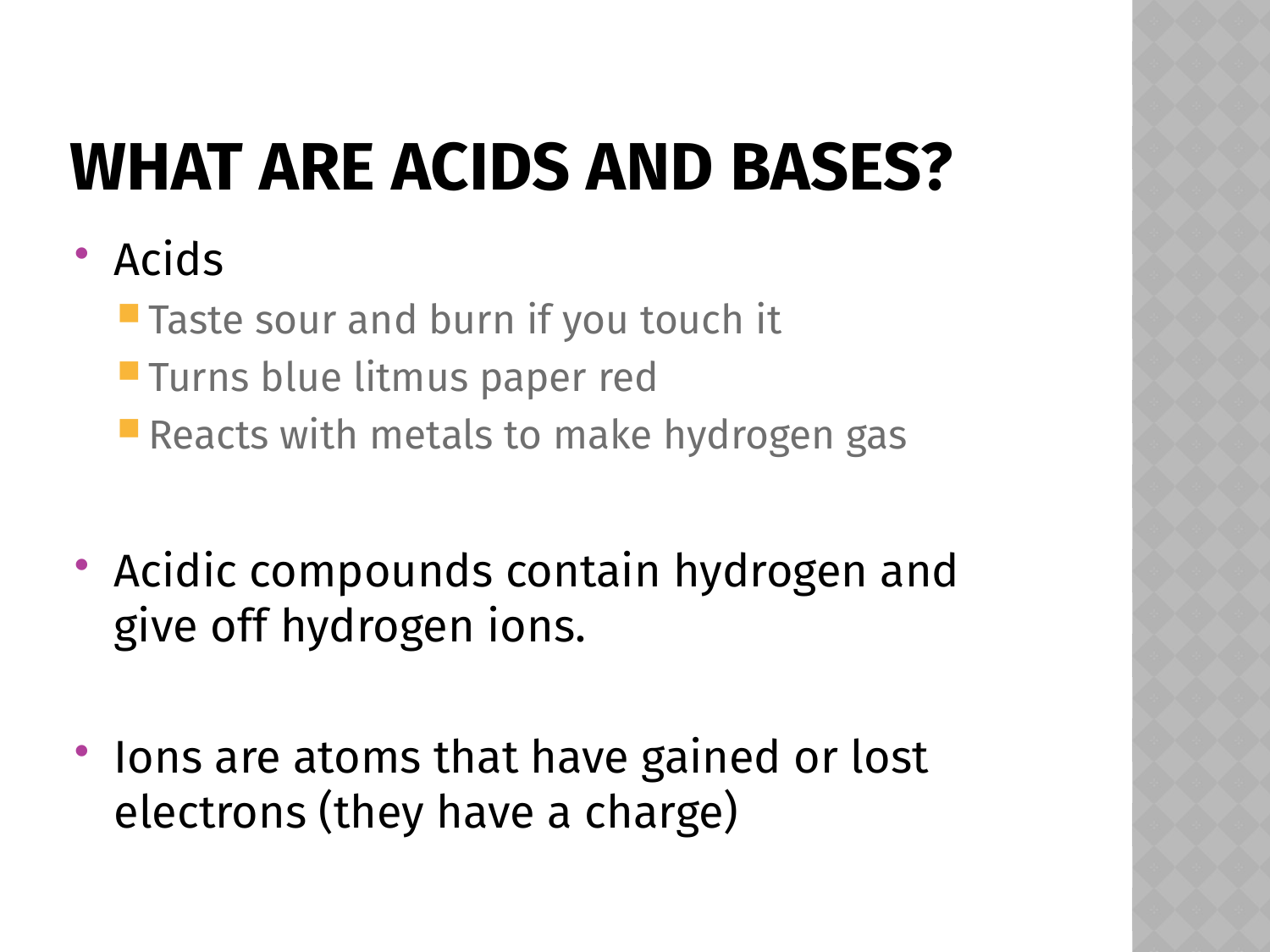

# What are Acids and Bases?
Acids
Taste sour and burn if you touch it
Turns blue litmus paper red
Reacts with metals to make hydrogen gas

Acidic compounds contain hydrogen and give off hydrogen ions.

Ions are atoms that have gained or lost electrons (they have a charge)